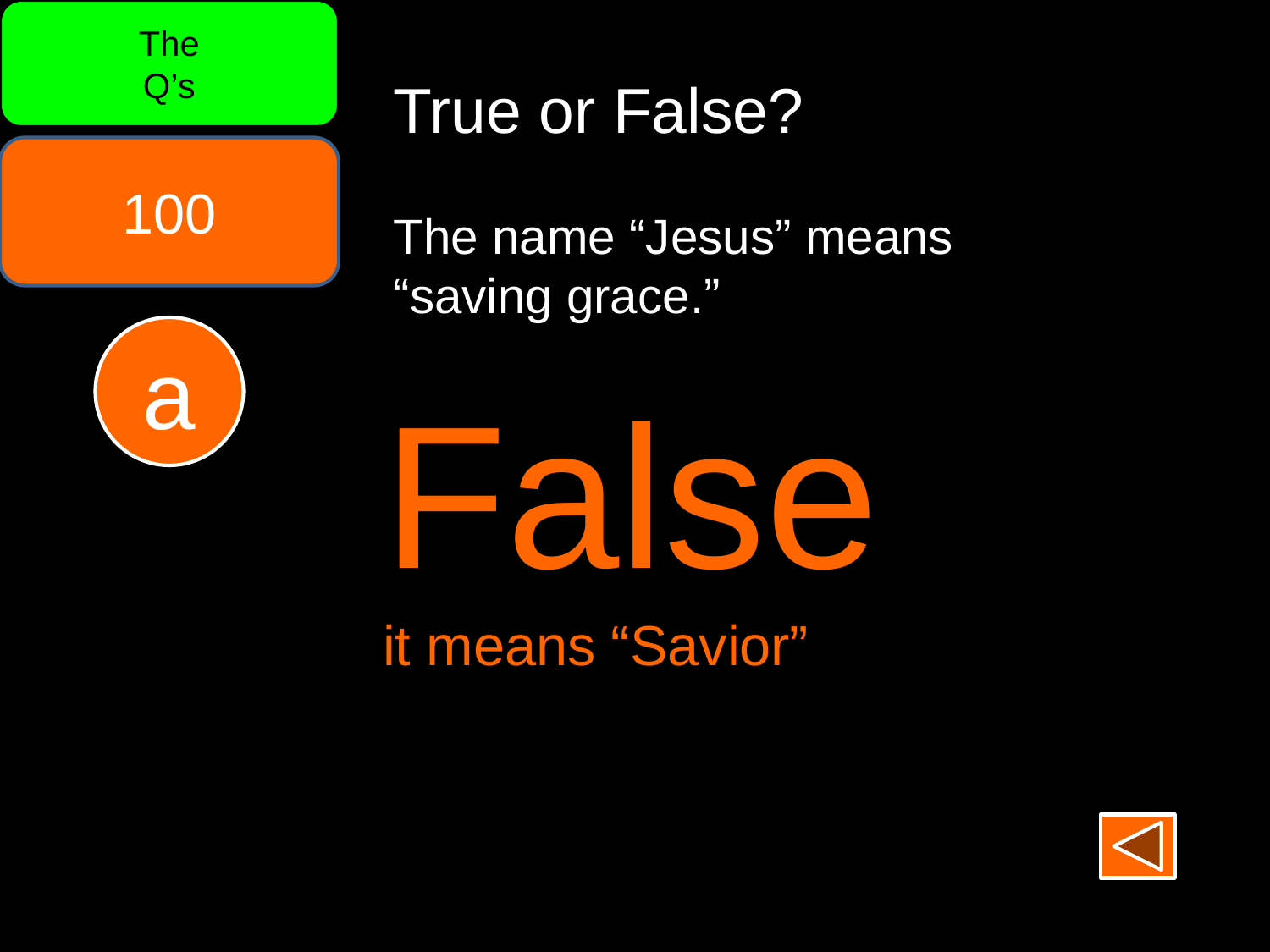

The
Q’s
True or False?

The name “Jesus” means
“saving grace.”
100
a
False
it means “Savior”